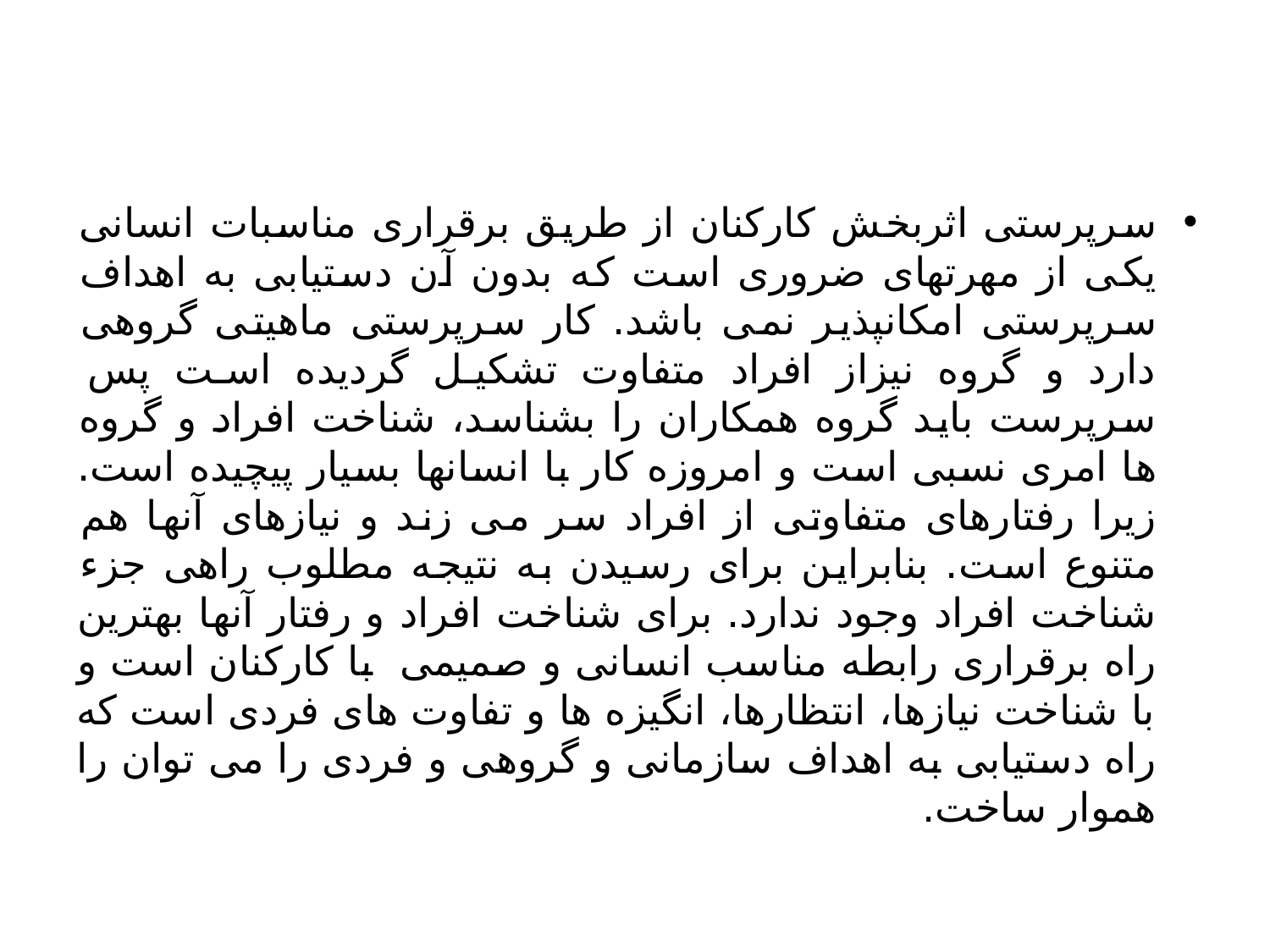

#
سرپرستی اثربخش کارکنان از طریق برقراری مناسبات انسانی یکی از مهرتهای ضروری است که بدون آن دستیابی به اهداف سرپرستی امکانپذیر نمی باشد. کار سرپرستی ماهیتی گروهی دارد و گروه نیزاز افراد متفاوت تشکیل گردیده است پس سرپرست باید گروه همکاران را بشناسد، شناخت افراد و گروه ها امری نسبی است و امروزه کار با انسانها بسیار پیچیده است. زیرا رفتارهای متفاوتی از افراد سر می زند و نیازهای آنها هم متنوع است. بنابراین برای رسیدن به نتیجه مطلوب راهی جزء شناخت افراد وجود ندارد. برای شناخت افراد و رفتار آنها بهترین راه برقراری رابطه مناسب انسانی و صمیمی  با کارکنان است و با شناخت نیازها، انتظارها، انگیزه ها و تفاوت های فردی است که راه دستیابی به اهداف سازمانی و گروهی و فردی را می توان را هموار ساخت.